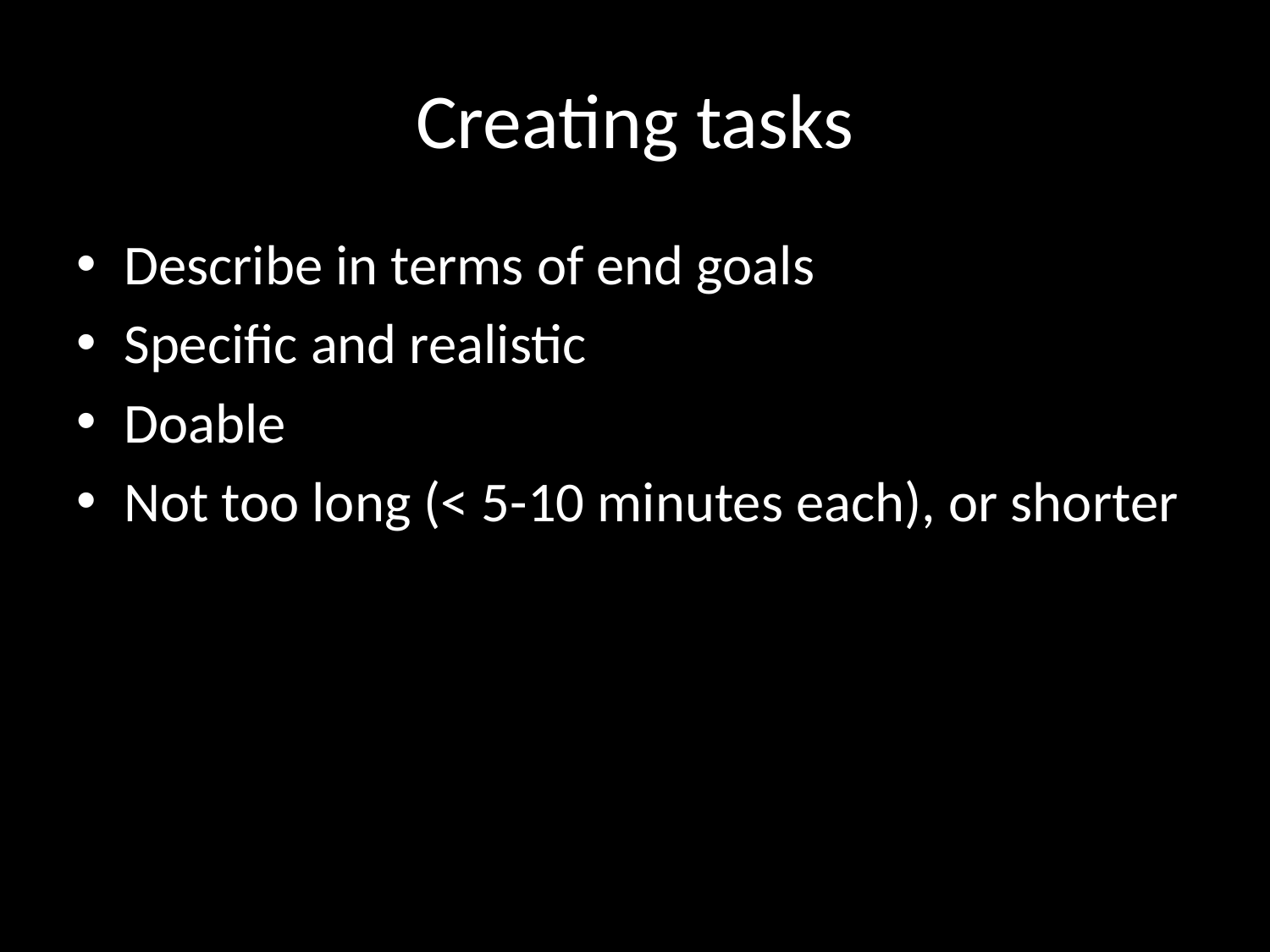

# Creating tasks
Describe in terms of end goals
Specific and realistic
Doable
Not too long (< 5-10 minutes each), or shorter